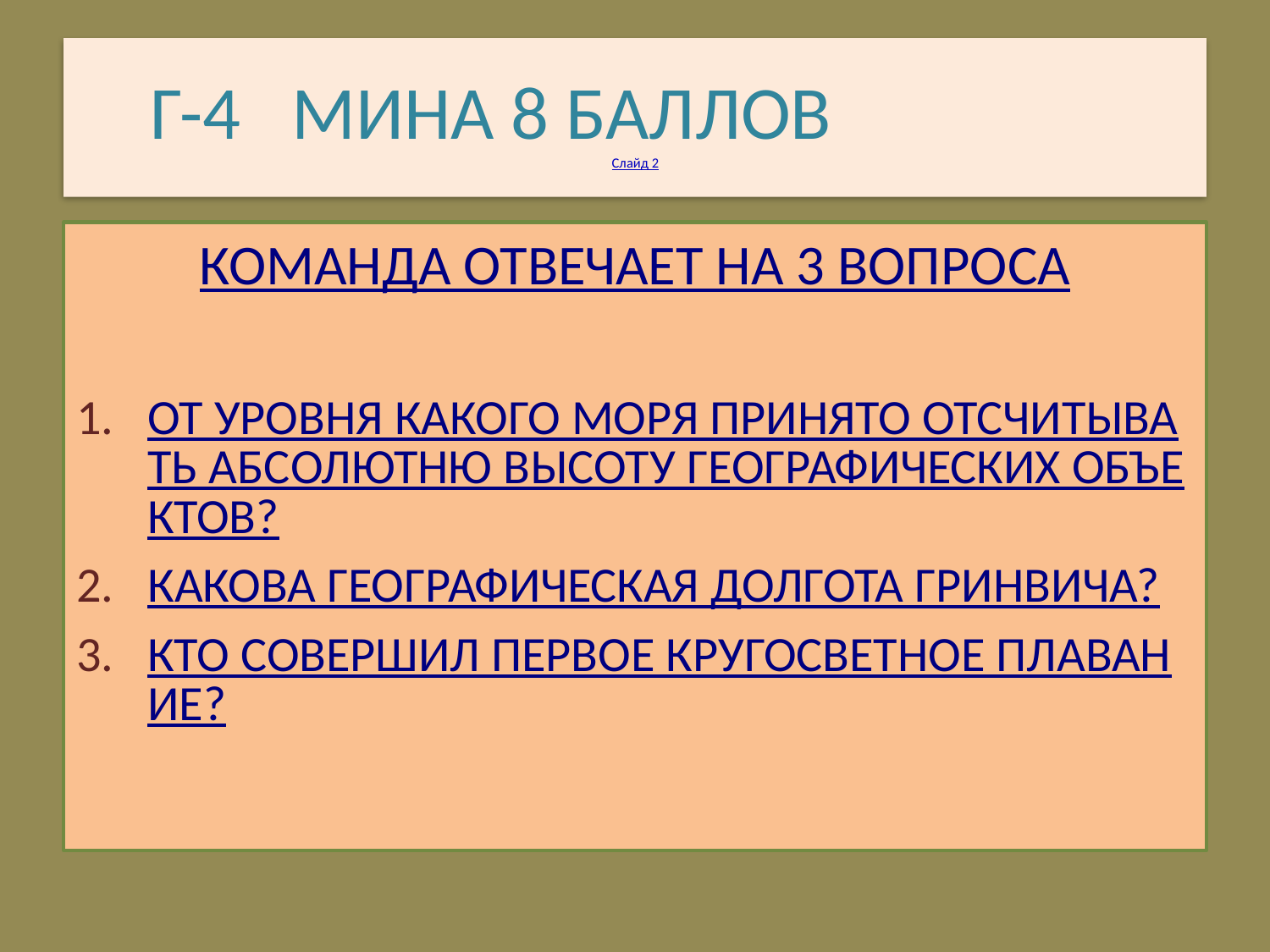

# Г-4   МИНА 8 БАЛЛОВ                    Слайд 2
КОМАНДА ОТВЕЧАЕТ НА 3 ВОПРОСА

ОТ УРОВНЯ КАКОГО МОРЯ ПРИНЯТО ОТСЧИТЫВАТЬ АБСОЛЮТНЮ ВЫСОТУ ГЕОГРАФИЧЕСКИХ ОБЪЕКТОВ?
КАКОВА ГЕОГРАФИЧЕСКАЯ ДОЛГОТА ГРИНВИЧА?
КТО СОВЕРШИЛ ПЕРВОЕ КРУГОСВЕТНОЕ ПЛАВАНИЕ?